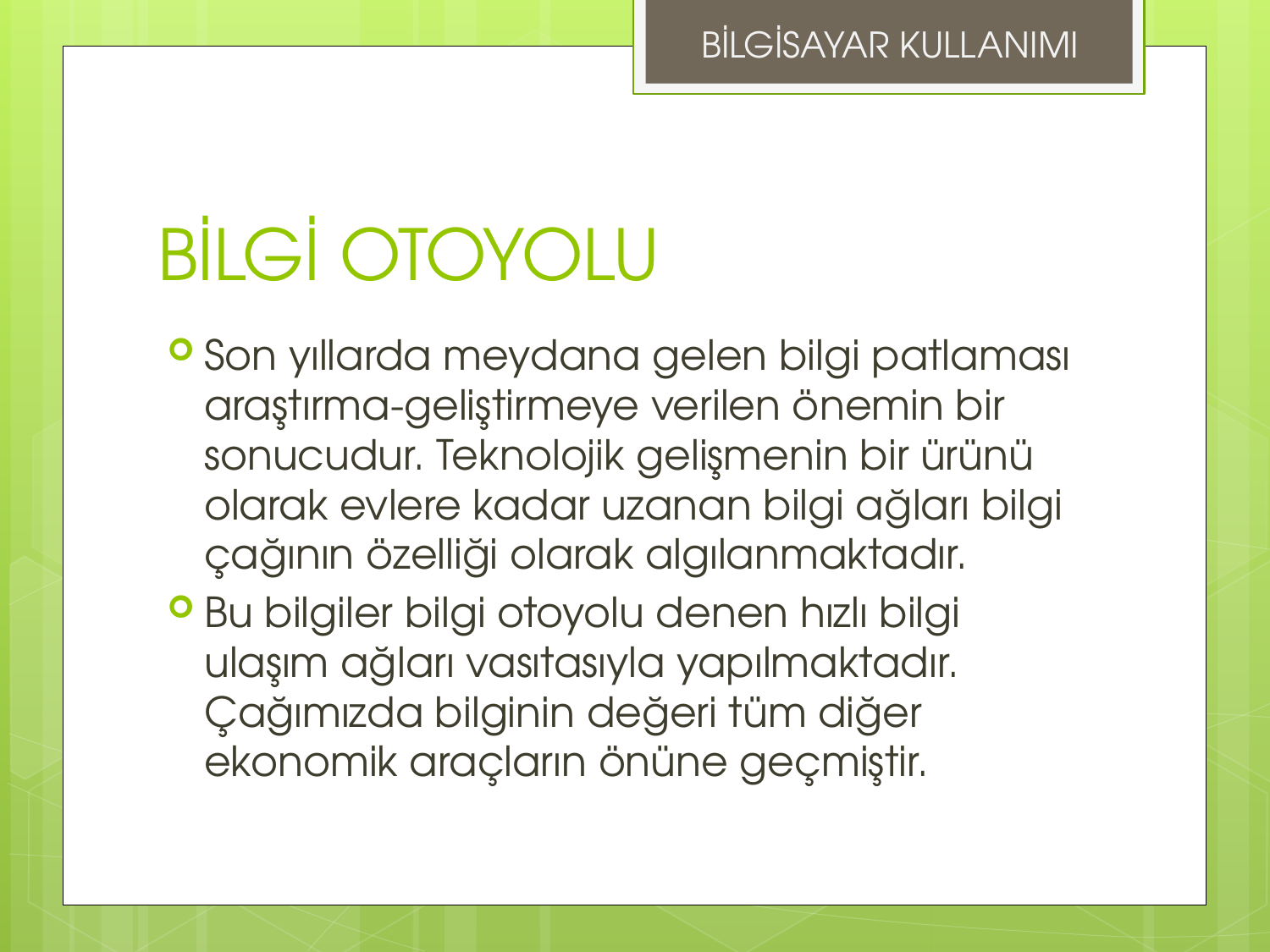

BİLGİSAYAR KULLANIMI
# BİLGİ OTOYOLU
Son yıllarda meydana gelen bilgi patlaması araştırma-geliştirmeye verilen önemin bir sonucudur. Teknolojik gelişmenin bir ürünü olarak evlere kadar uzanan bilgi ağları bilgi çağının özelliği olarak algılanmaktadır.
Bu bilgiler bilgi otoyolu denen hızlı bilgi ulaşım ağları vasıtasıyla yapılmaktadır. Çağımızda bilginin değeri tüm diğer ekonomik araçların önüne geçmiştir.